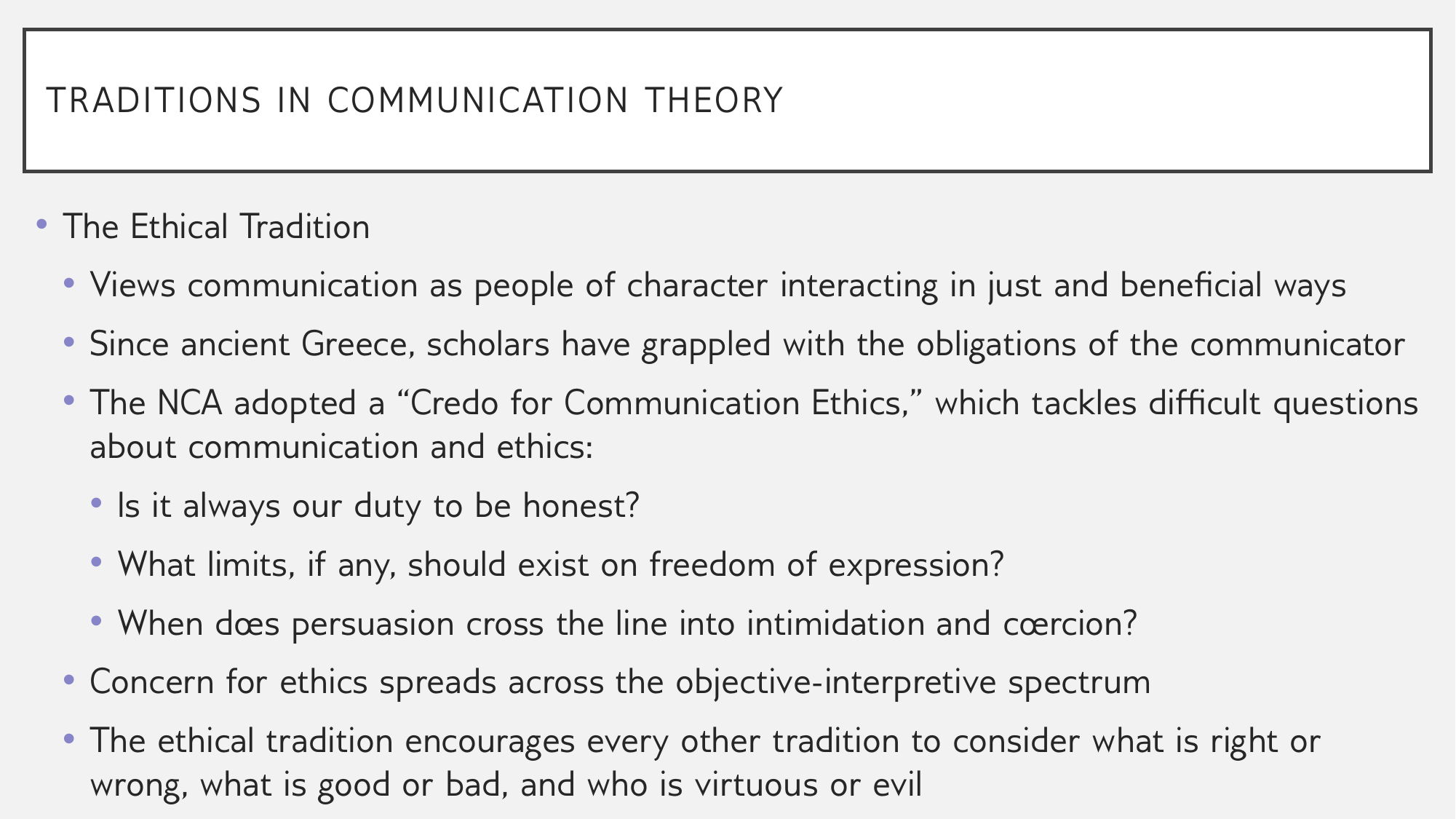

# Traditions in Communication Theory
The Ethical Tradition
Views communication as people of character interacting in just and beneficial ways
Since ancient Greece, scholars have grappled with the obligations of the communicator
The NCA adopted a “Credo for Communication Ethics,” which tackles difficult questions about communication and ethics:
Is it always our duty to be honest?
What limits, if any, should exist on freedom of expression?
When does persuasion cross the line into intimidation and coercion?
Concern for ethics spreads across the objective-interpretive spectrum
The ethical tradition encourages every other tradition to consider what is right or wrong, what is good or bad, and who is virtuous or evil